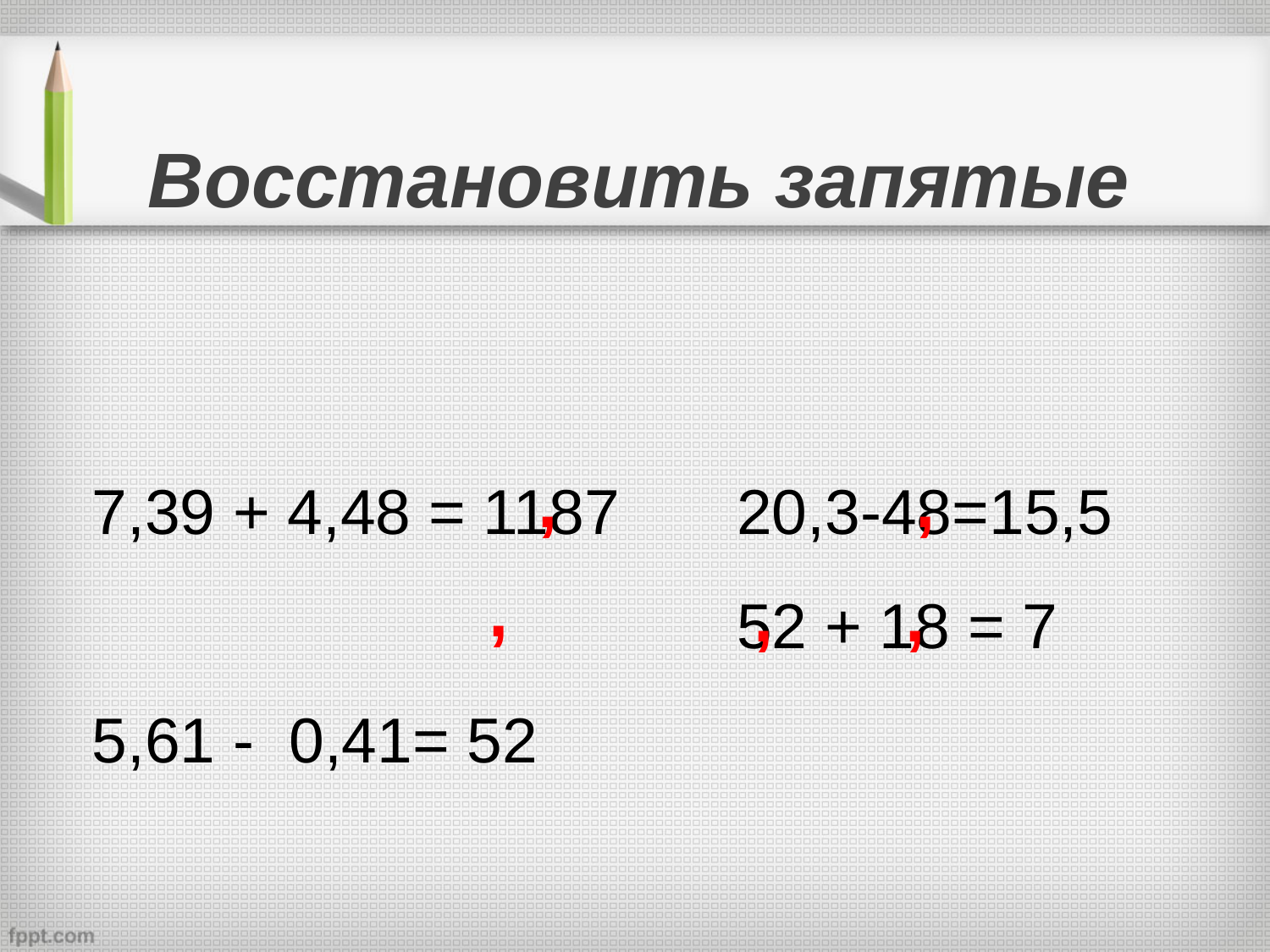

# Восстановить запятые

7,39 + 4,48 = 1187
5,61 -  0,41= 52

,
20,3-48=15,5
52 + 18 = 7
,
,
,
,